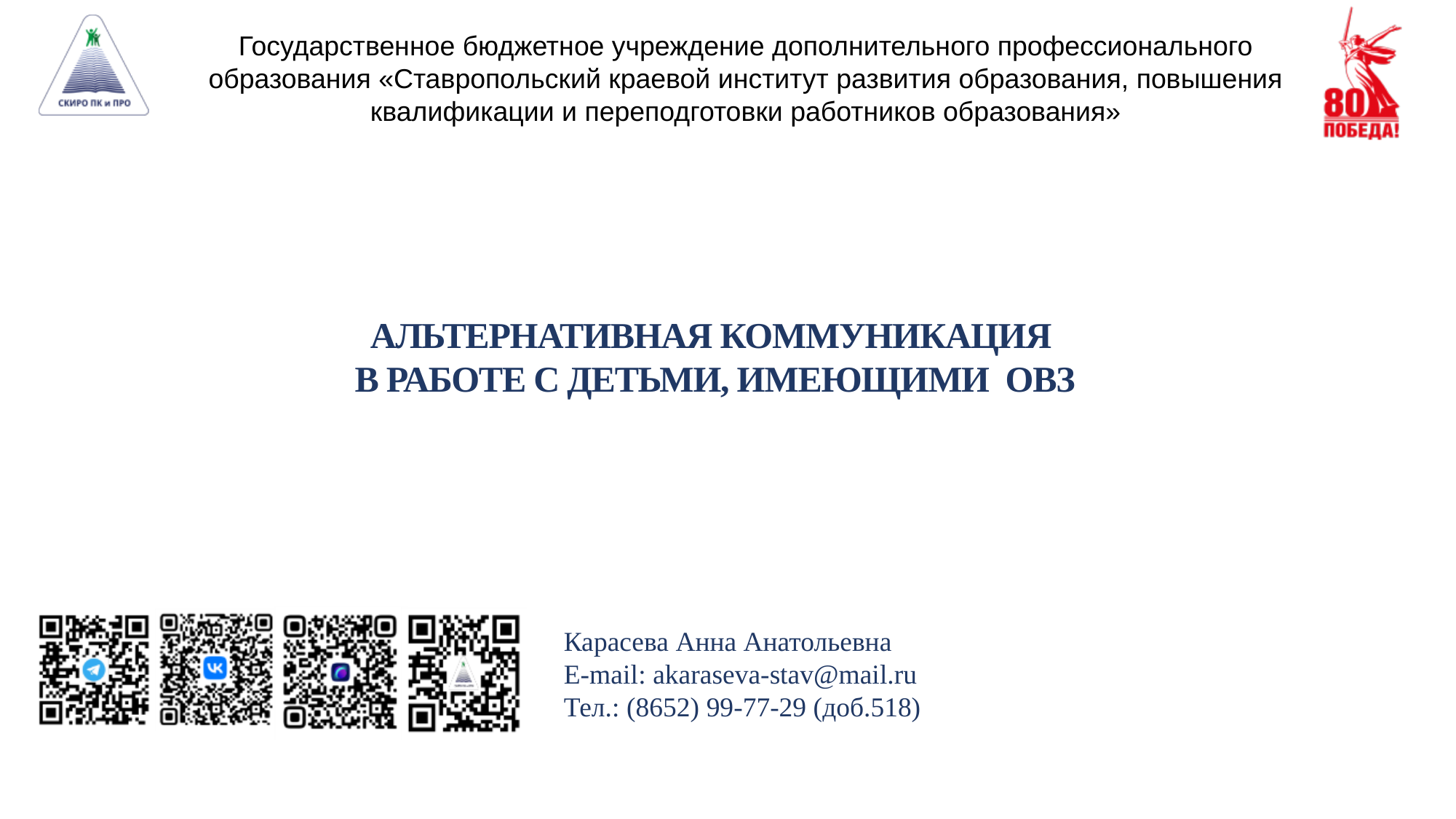

# Альтернативная коммуникация в работе с детьми, имеющими  ОВЗ
Карасева Анна Анатольевна
E-mail: akaraseva-stav@mail.ru
Тел.: (8652) 99-77-29 (доб.518)